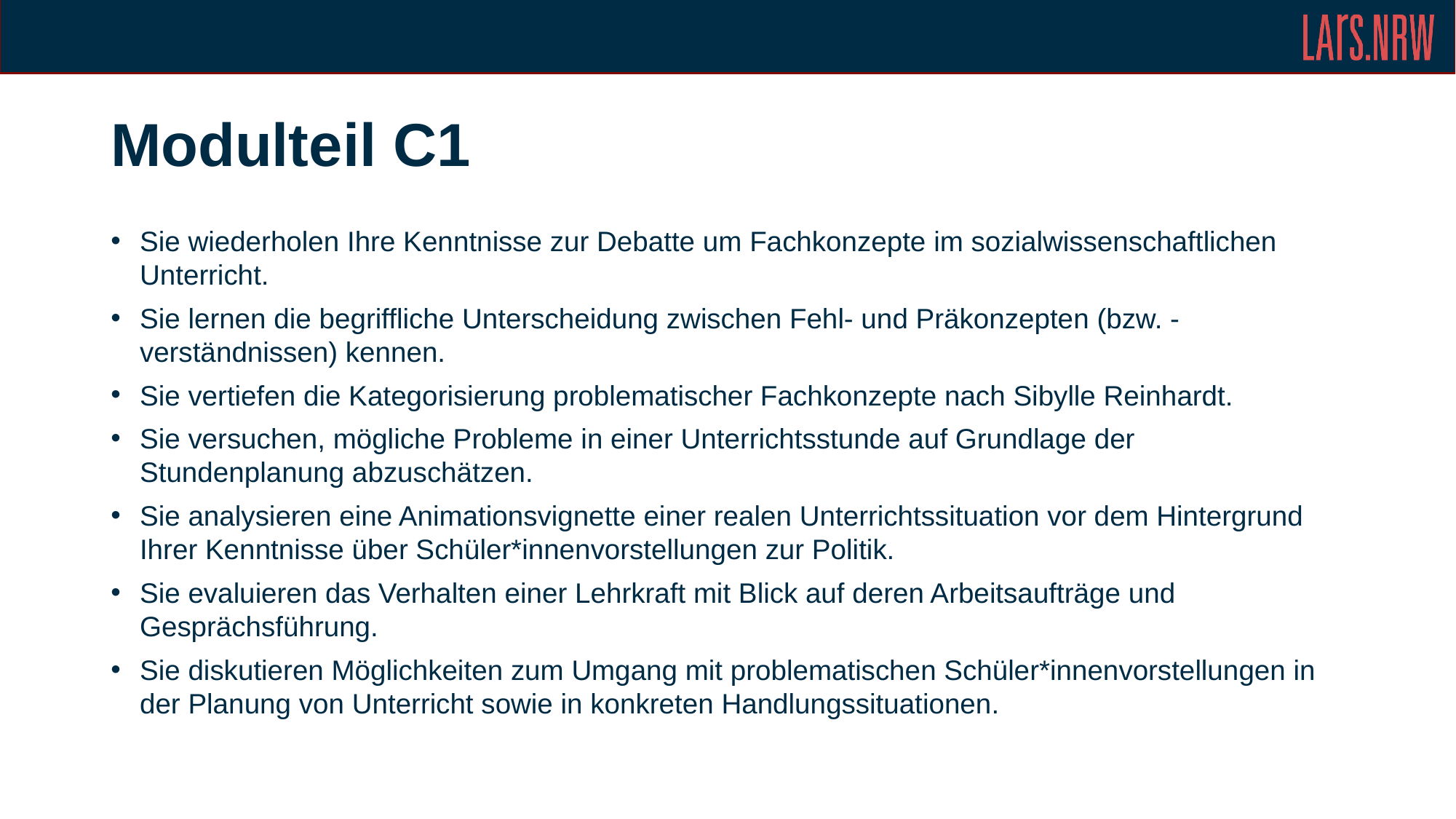

# Modulteil C1
Sie wiederholen Ihre Kenntnisse zur Debatte um Fachkonzepte im sozialwissenschaftlichen Unterricht.
Sie lernen die begriffliche Unterscheidung zwischen Fehl- und Präkonzepten (bzw. -verständnissen) kennen.
Sie vertiefen die Kategorisierung problematischer Fachkonzepte nach Sibylle Reinhardt.
Sie versuchen, mögliche Probleme in einer Unterrichtsstunde auf Grundlage der Stundenplanung abzuschätzen.
Sie analysieren eine Animationsvignette einer realen Unterrichtssituation vor dem Hintergrund Ihrer Kenntnisse über Schüler*innenvorstellungen zur Politik.
Sie evaluieren das Verhalten einer Lehrkraft mit Blick auf deren Arbeitsaufträge und Gesprächsführung.
Sie diskutieren Möglichkeiten zum Umgang mit problematischen Schüler*innenvorstellungen in der Planung von Unterricht sowie in konkreten Handlungssituationen.